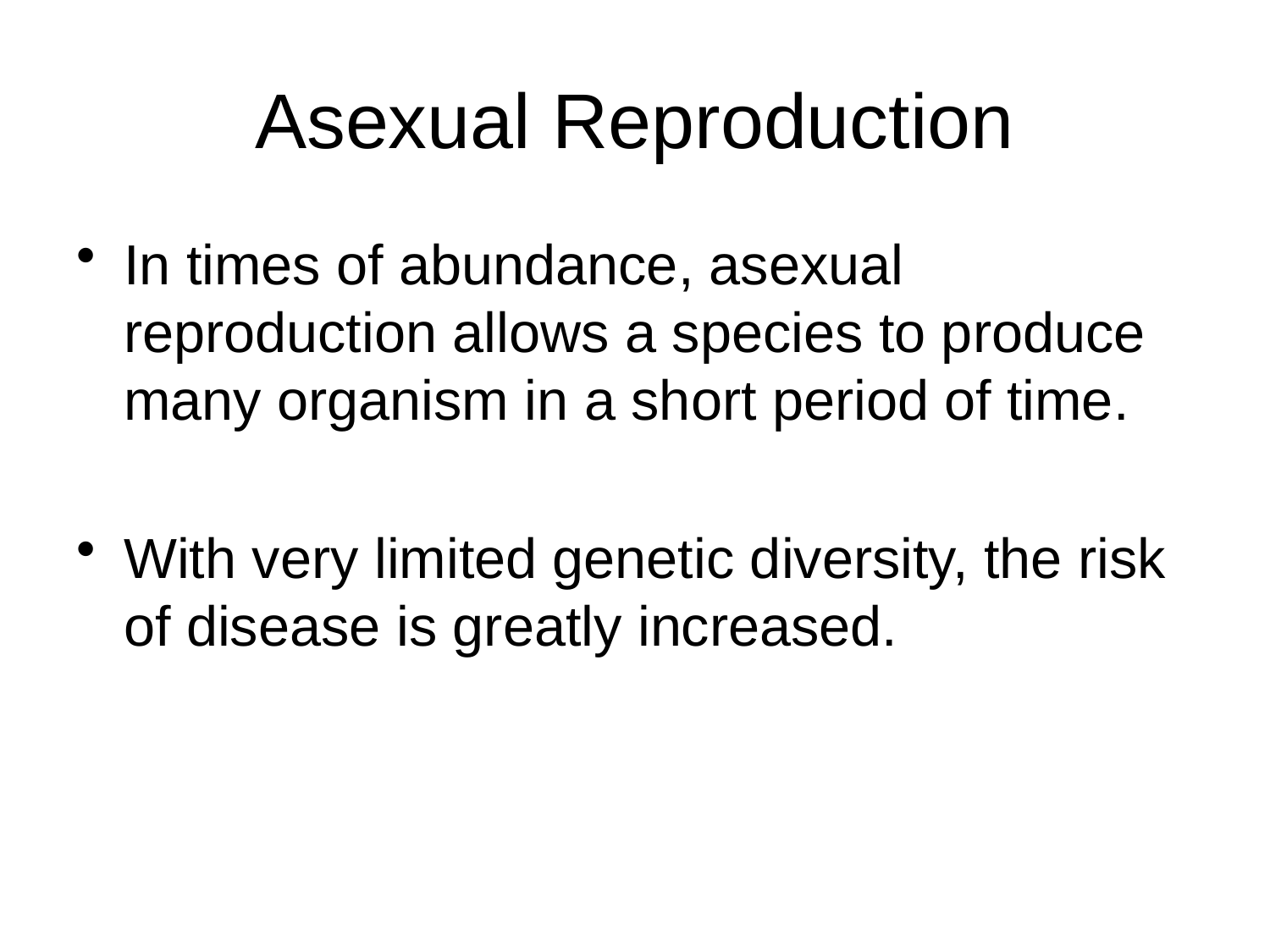

# Asexual Reproduction
In times of abundance, asexual reproduction allows a species to produce many organism in a short period of time.

With very limited genetic diversity, the risk of disease is greatly increased.